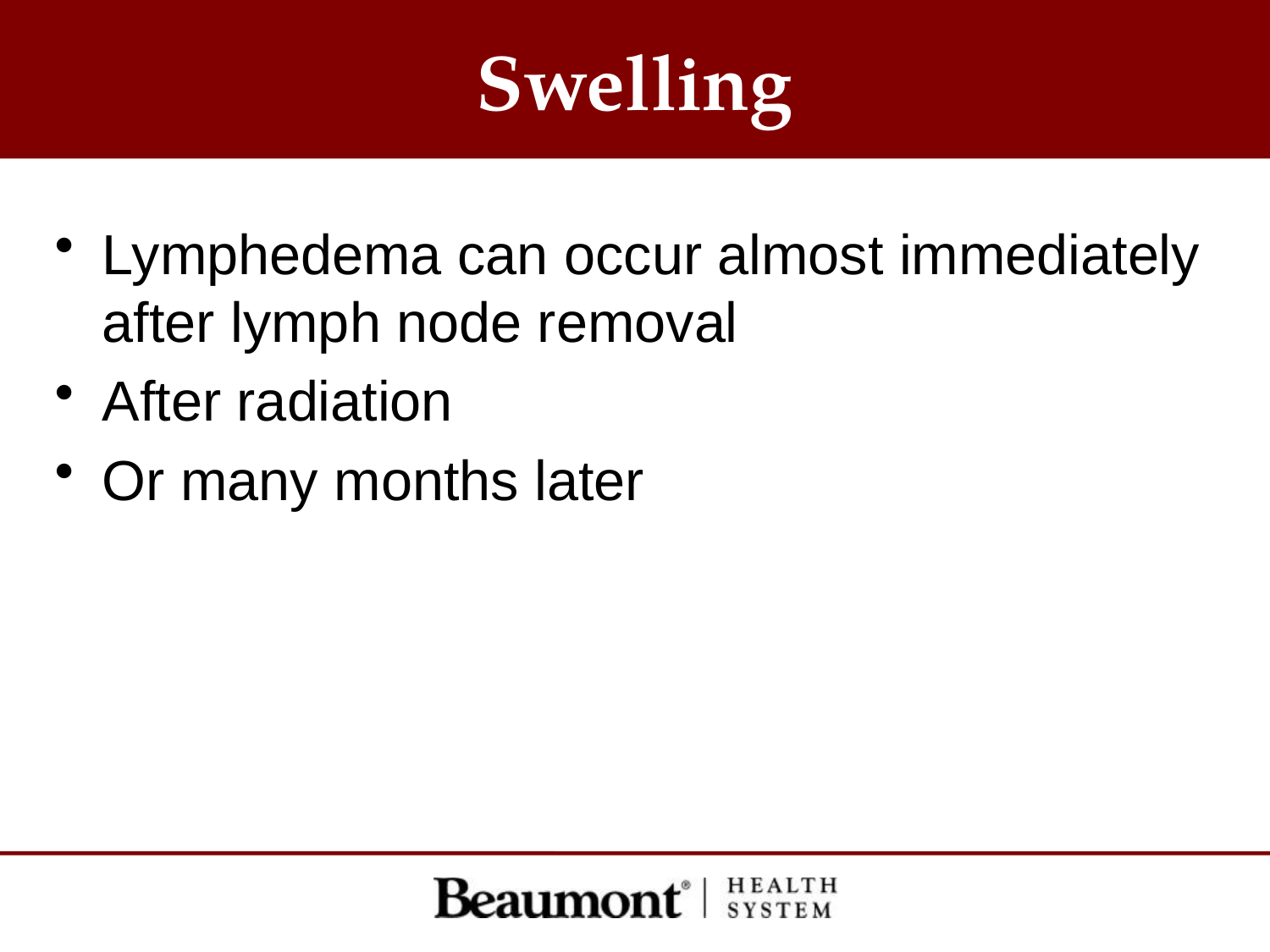

# Swelling
Lymphedema can occur almost immediately after lymph node removal
After radiation
Or many months later